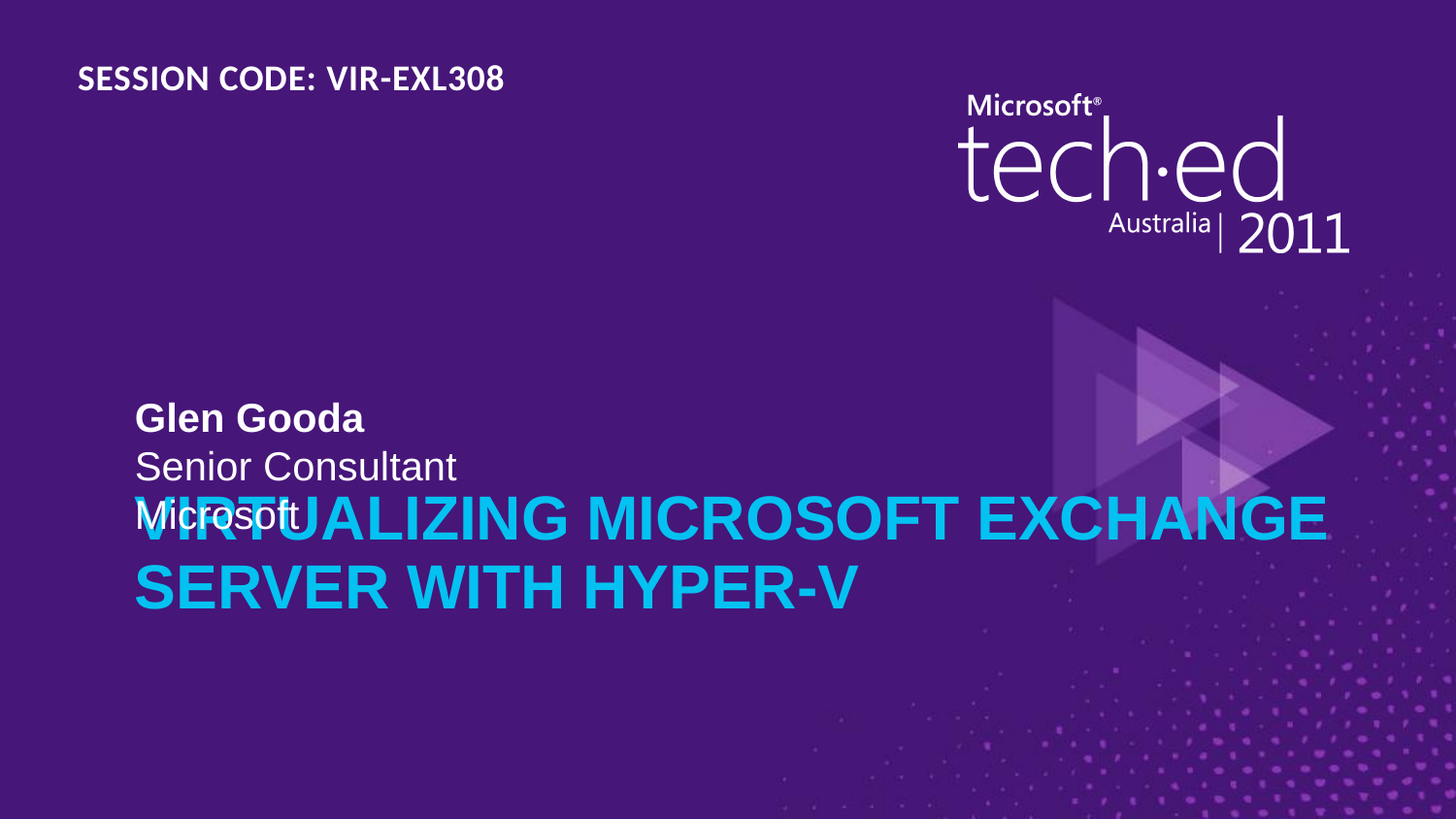

SESSION CODE: VIR-EXL308
Glen Gooda
Senior Consultant
Microsoft
# Virtualizing Microsoft Exchange Server with Hyper-V